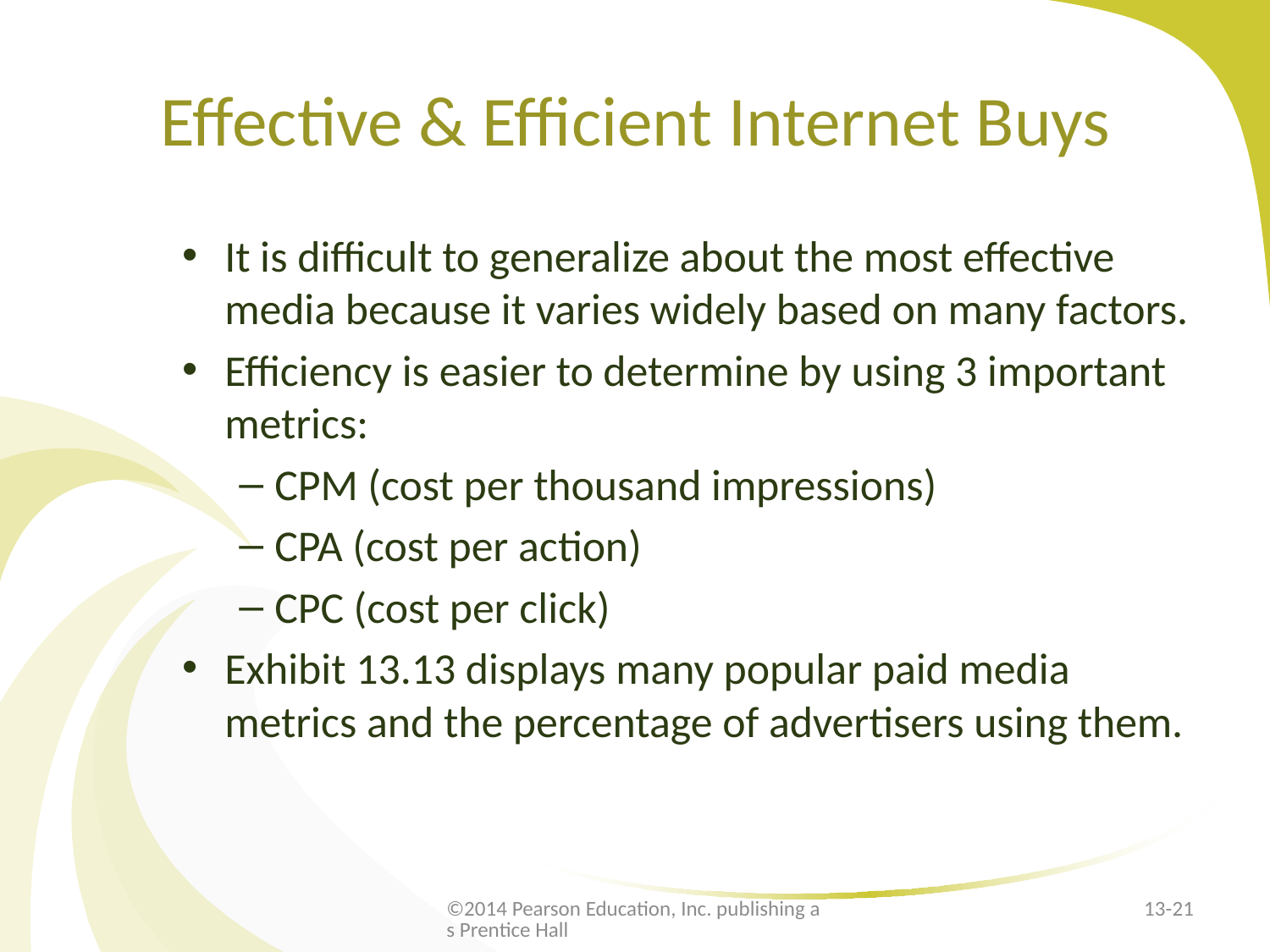

# Effective & Efficient Internet Buys
It is difficult to generalize about the most effective media because it varies widely based on many factors.
Efficiency is easier to determine by using 3 important metrics:
CPM (cost per thousand impressions)
CPA (cost per action)
CPC (cost per click)
Exhibit 13.13 displays many popular paid media metrics and the percentage of advertisers using them.

©2014 Pearson Education, Inc. publishing as Prentice Hall
13-21